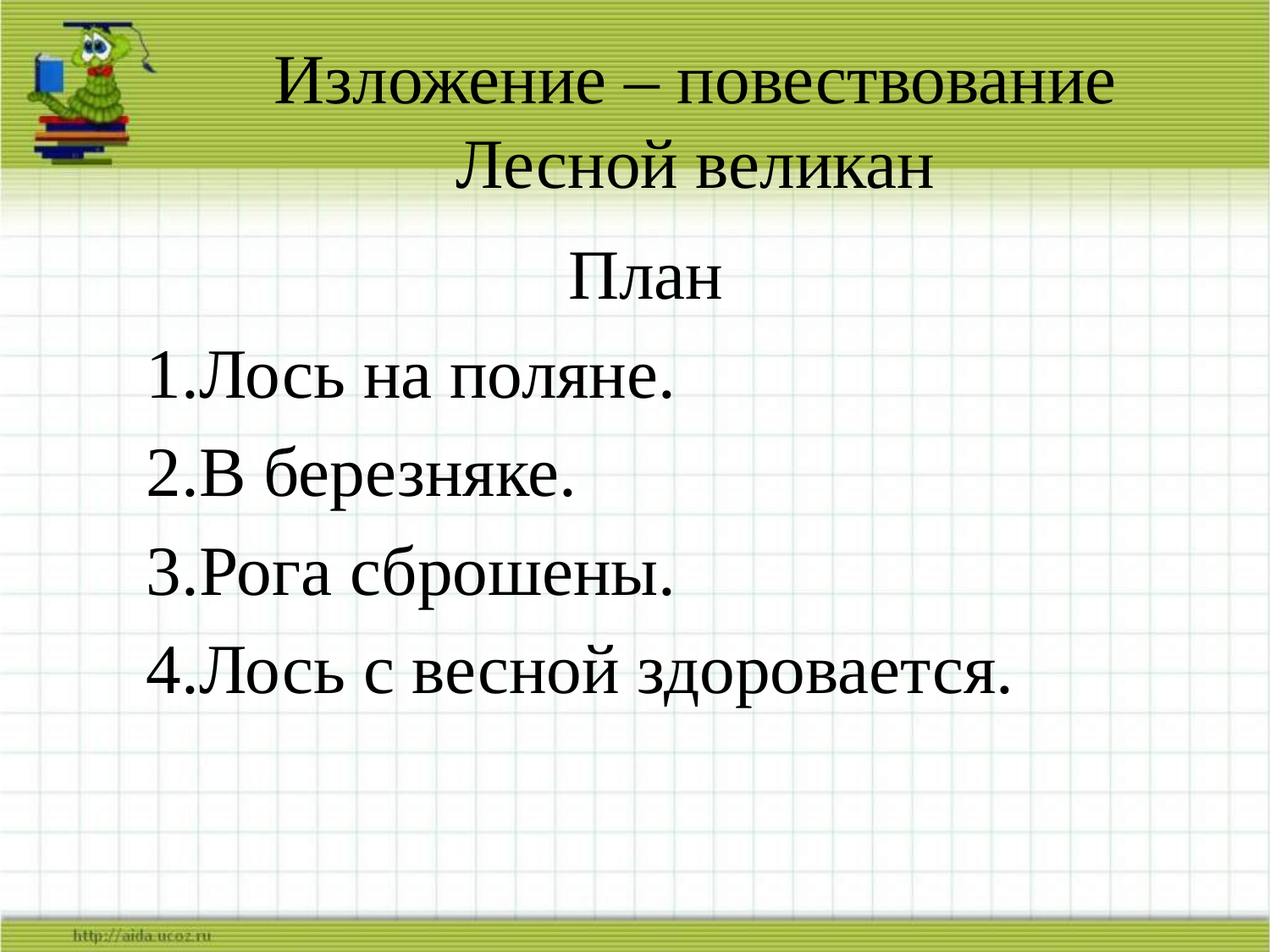

# Изложение – повествование Лесной великан
                               План
    1.Лось на поляне.
    2.В березняке.
    3.Рога сброшены.
    4.Лось с весной здоровается.